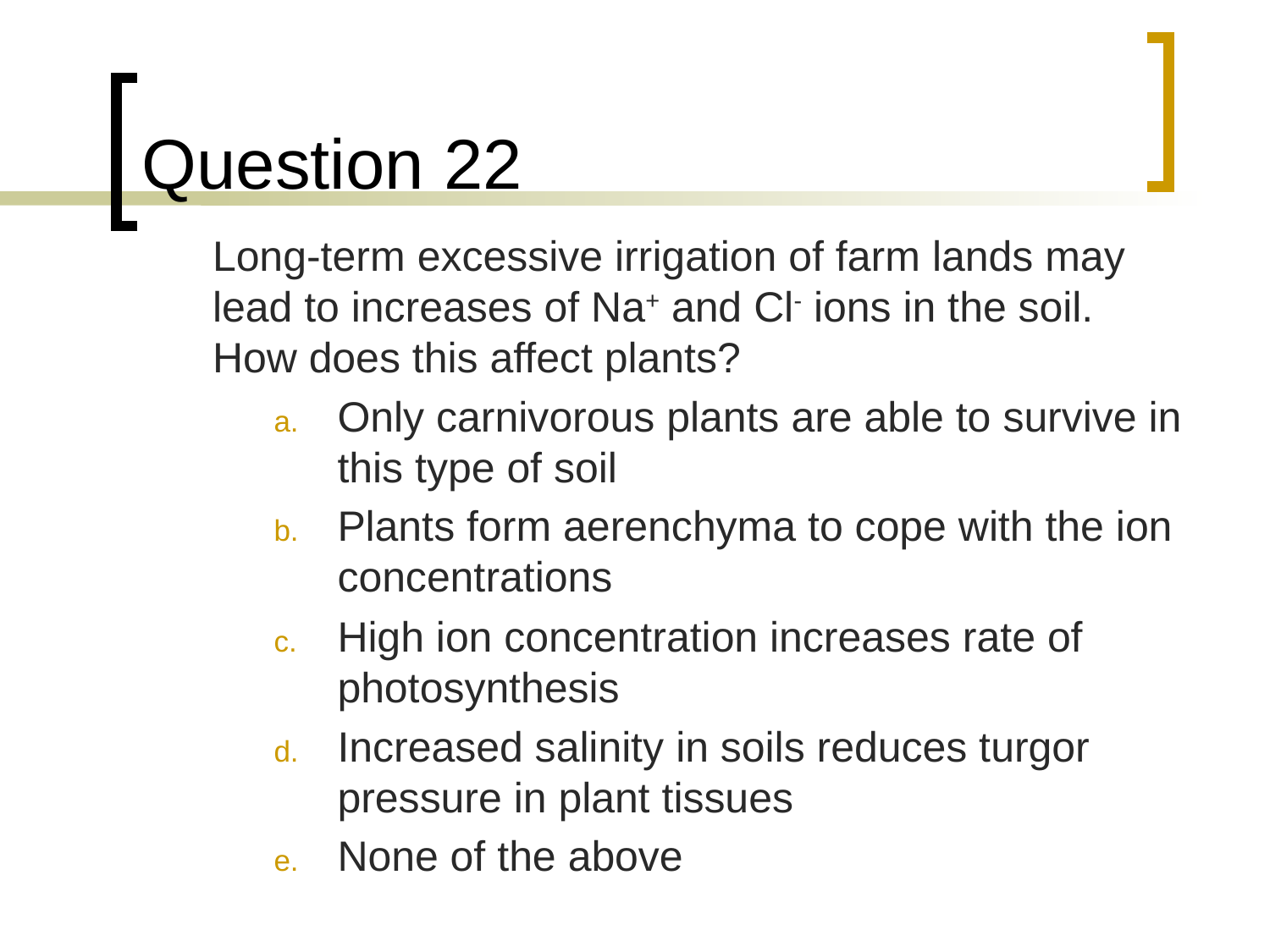

# Question 22
	Long-term excessive irrigation of farm lands may lead to increases of Na+ and Cl- ions in the soil. How does this affect plants?
Only carnivorous plants are able to survive in this type of soil
Plants form aerenchyma to cope with the ion concentrations
High ion concentration increases rate of photosynthesis
Increased salinity in soils reduces turgor pressure in plant tissues
None of the above